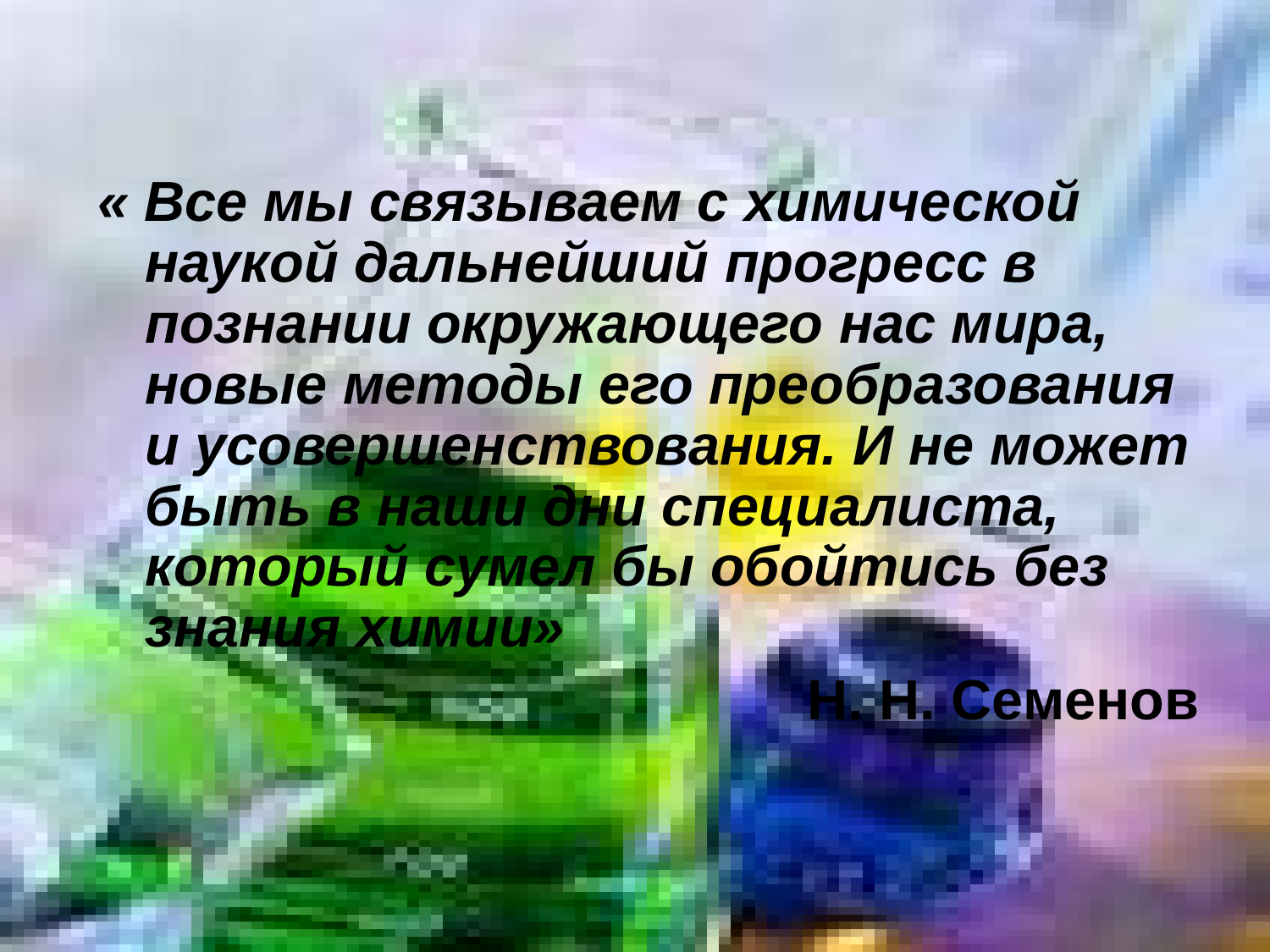

« Все мы связываем с химической наукой дальнейший прогресс в познании окружающего нас мира, новые методы его преобразования и усовершенствования. И не может быть в наши дни специалиста, который сумел бы обойтись без знания химии»
Н. Н. Семенов